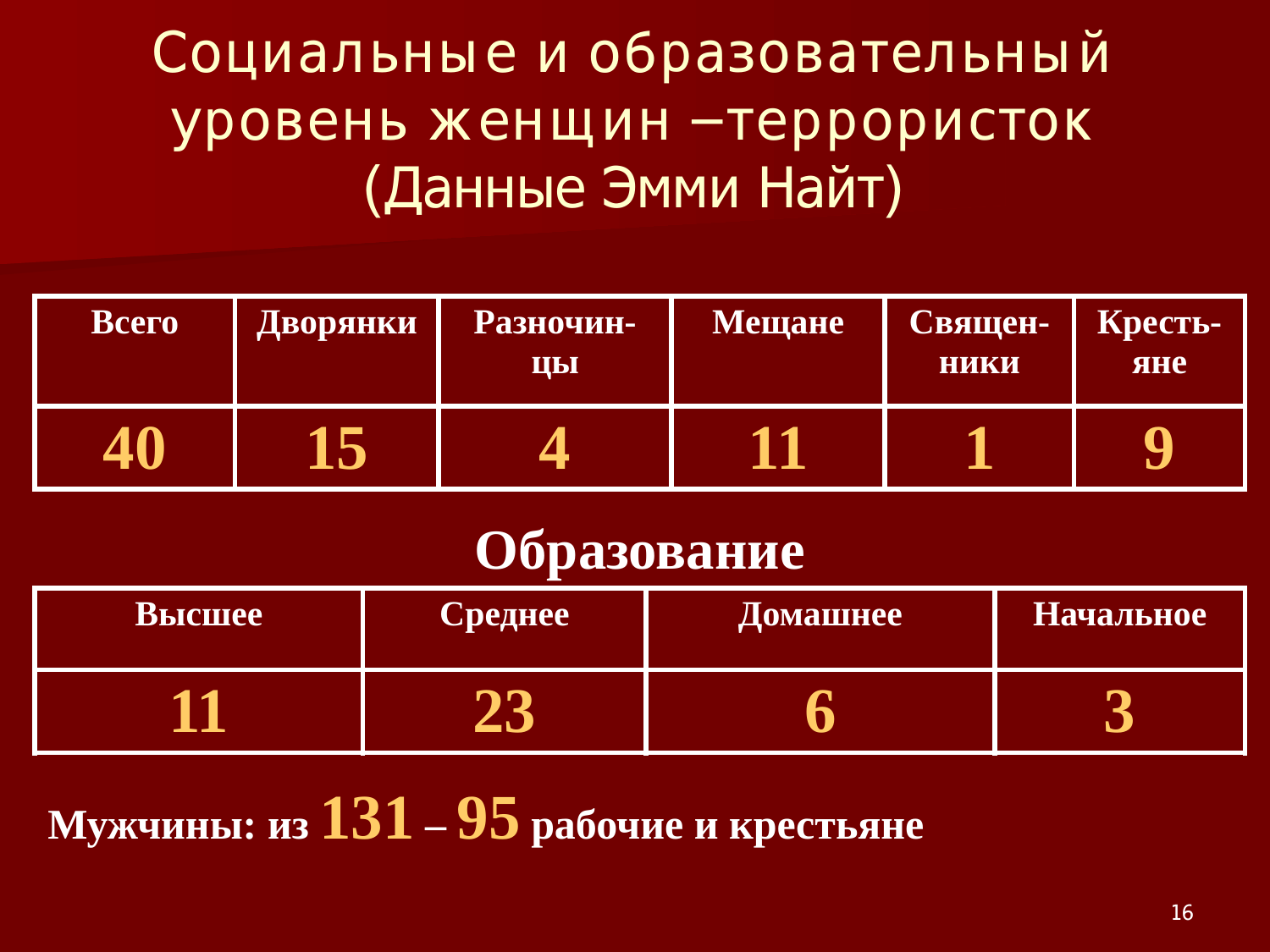

# Социальные и образовательный уровень женщин –террористок (Данные Эмми Найт)
| Всего | Дворянки |  | Разночин-цы |  | Мещане | Священ-ники |  | Кресть-яне |
| --- | --- | --- | --- | --- | --- | --- | --- | --- |
| 40 | 15 |  | 4 |  | 11 | 1 |  | 9 |
| Образование |  |  |  |  |  |  |  |  |
| Высшее |  | Среднее |  | Домашнее |  |  | Начальное |  |
| 11 |  | 23 |  | 6 |  |  | 3 |  |
| Мужчины: из 131 – 95 рабочие и крестьяне |  |  |  |  |  |  |  |  |
16